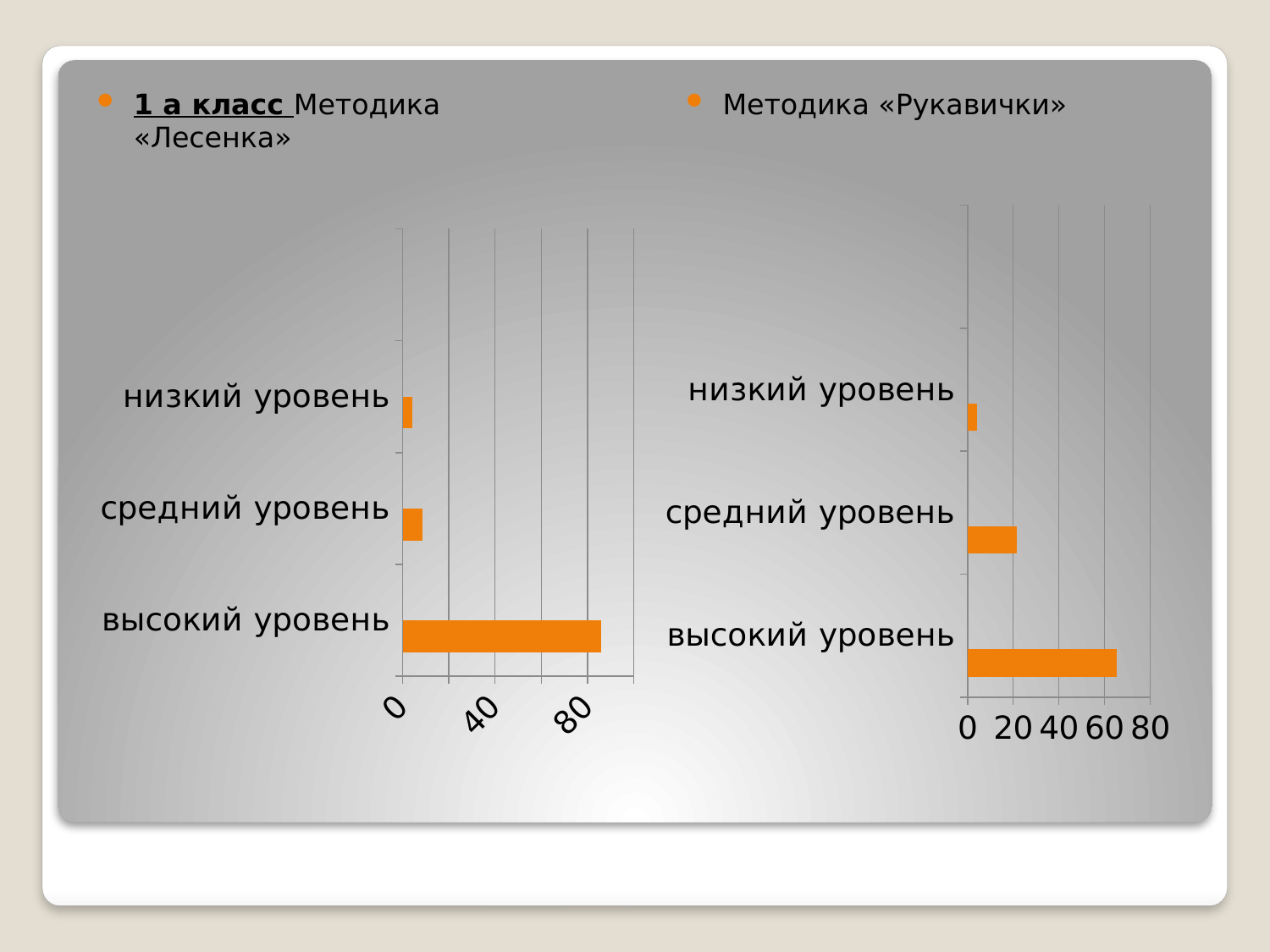

#
1 а класс Методика «Лесенка»
Методика «Рукавички»

### Chart

| Category | Ряд 1 | Ряд 2 | Ряд 3 |
|---|---|---|---|
| высокий уровень | 65.2 | None | None |
| средний уровень | 21.7 | None | None |
| низкий уровень | 4.3 | None | None |

### Chart

| Category | Ряд 1 | Ряд 2 |
|---|---|---|
| высокий уровень | 86.0 | None |
| средний уровень | 8.6 | None |
| низкий уровень | 4.3 | None |